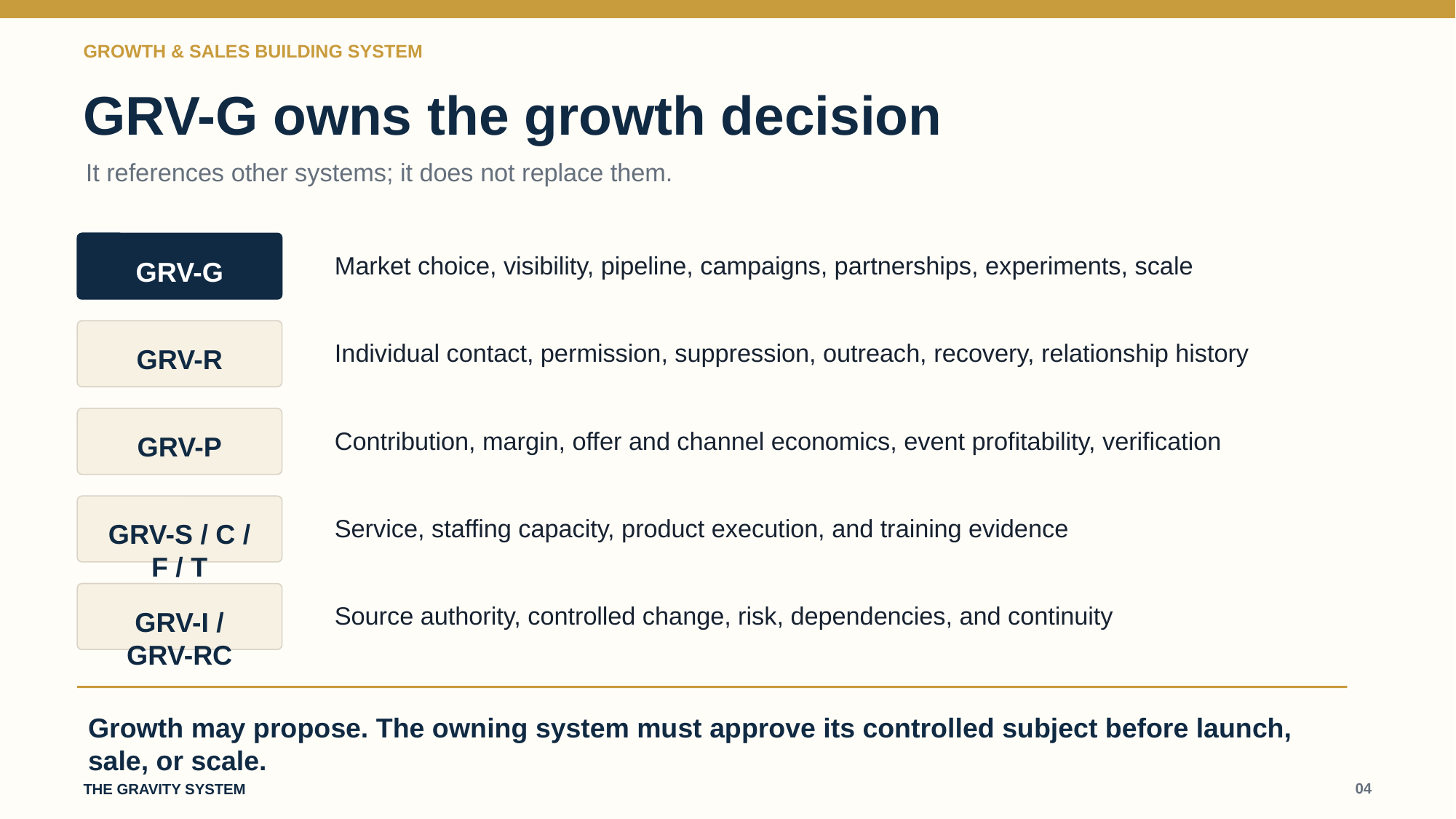

GROWTH & SALES BUILDING SYSTEM
GRV-G owns the growth decision
It references other systems; it does not replace them.

Market choice, visibility, pipeline, campaigns, partnerships, experiments, scale
GRV-G

Individual contact, permission, suppression, outreach, recovery, relationship history
GRV-R

Contribution, margin, offer and channel economics, event profitability, verification
GRV-P

Service, staffing capacity, product execution, and training evidence
GRV-S / C / F / T

Source authority, controlled change, risk, dependencies, and continuity
GRV-I / GRV-RC

Growth may propose. The owning system must approve its controlled subject before launch, sale, or scale.
04
THE GRAVITY SYSTEM